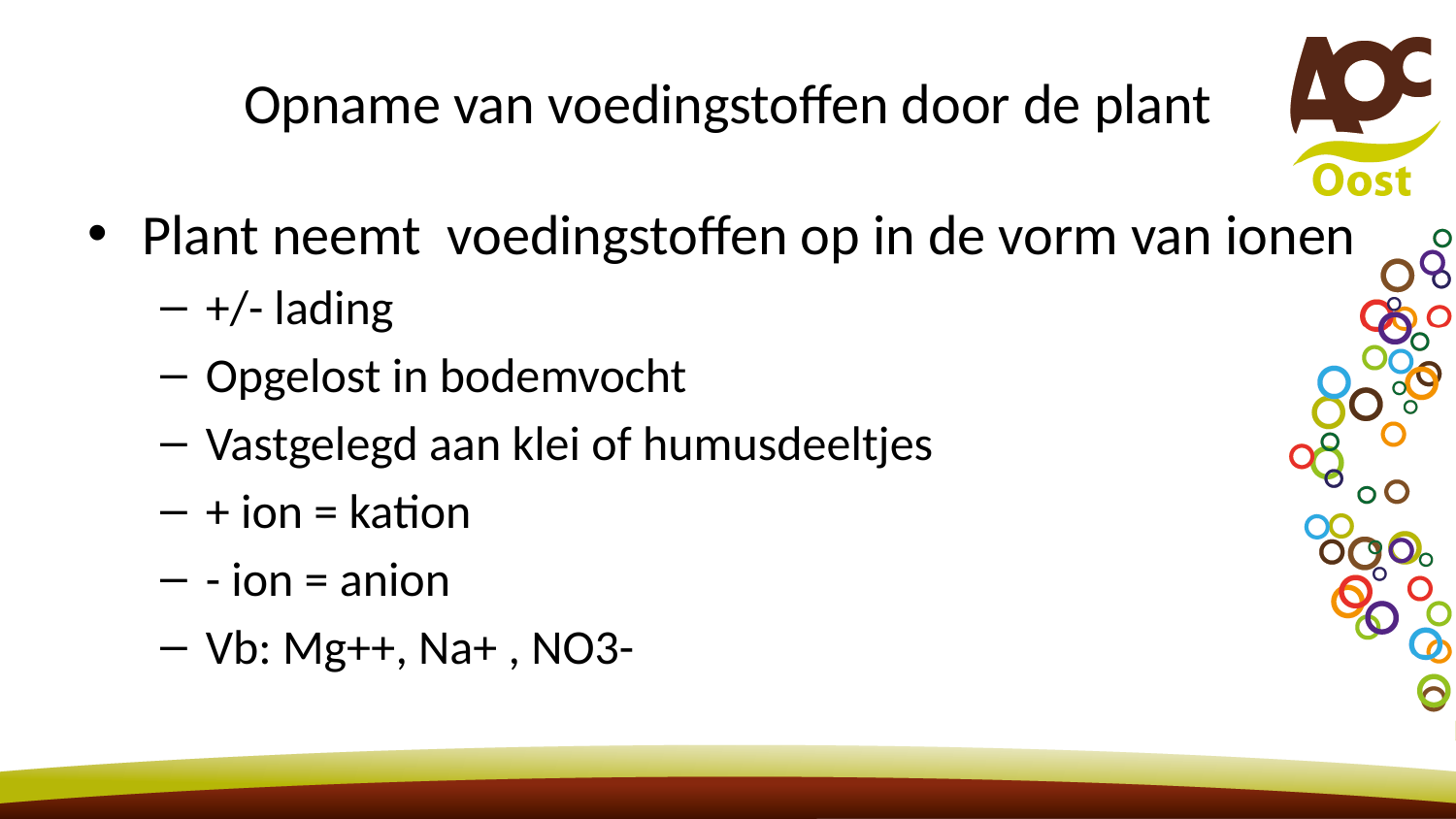

# Opname van voedingstoffen door de plant
Plant neemt  voedingstoffen op in de vorm van ionen
+/- lading
Opgelost in bodemvocht
Vastgelegd aan klei of humusdeeltjes
+ ion = kation
- ion = anion
Vb: Mg++, Na+ , NO3-